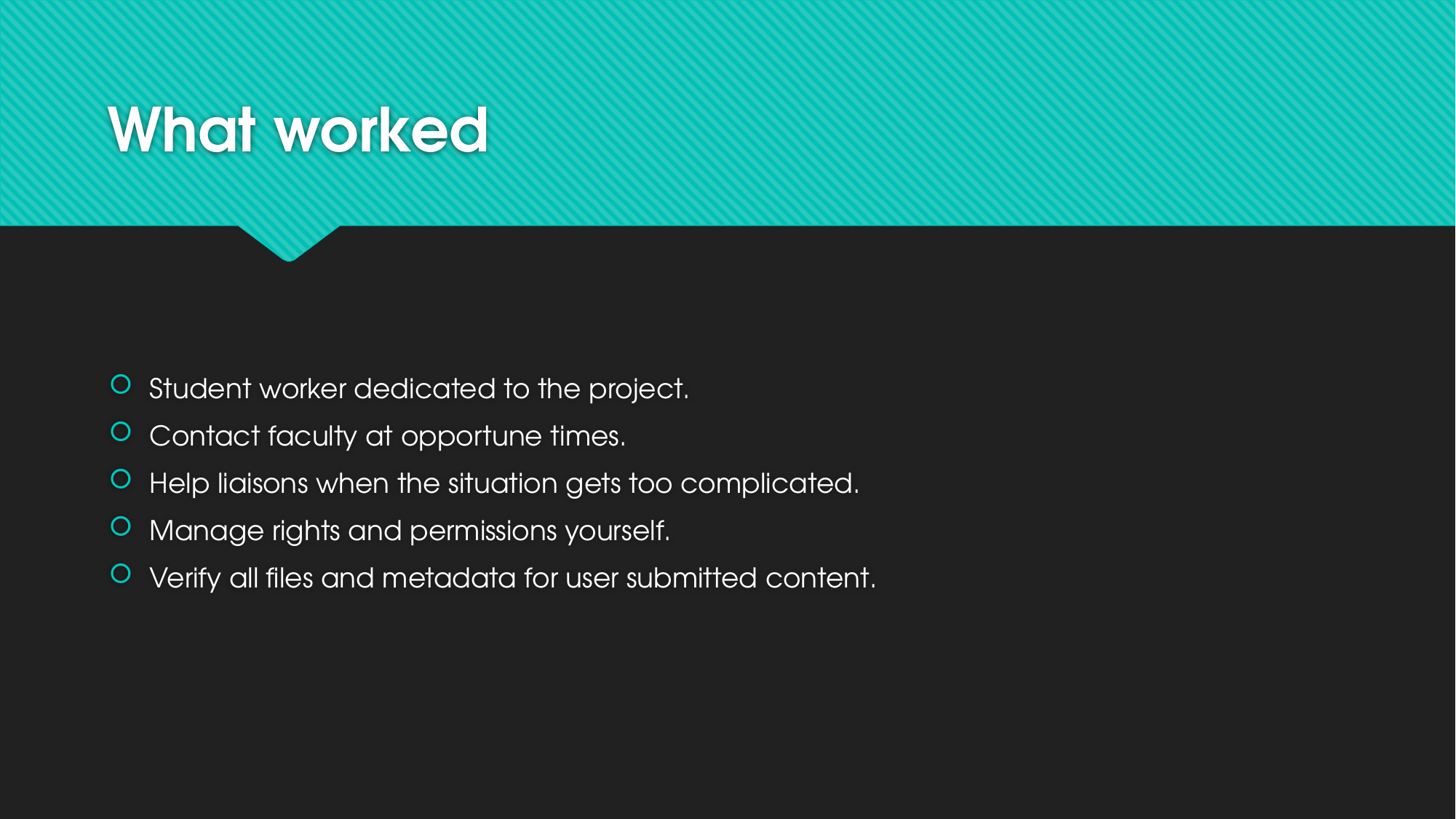

# What worked
Student worker dedicated to the project.
Contact faculty at opportune times.
Help liaisons when the situation gets too complicated.
Manage rights and permissions yourself.
Verify all files and metadata for user submitted content.